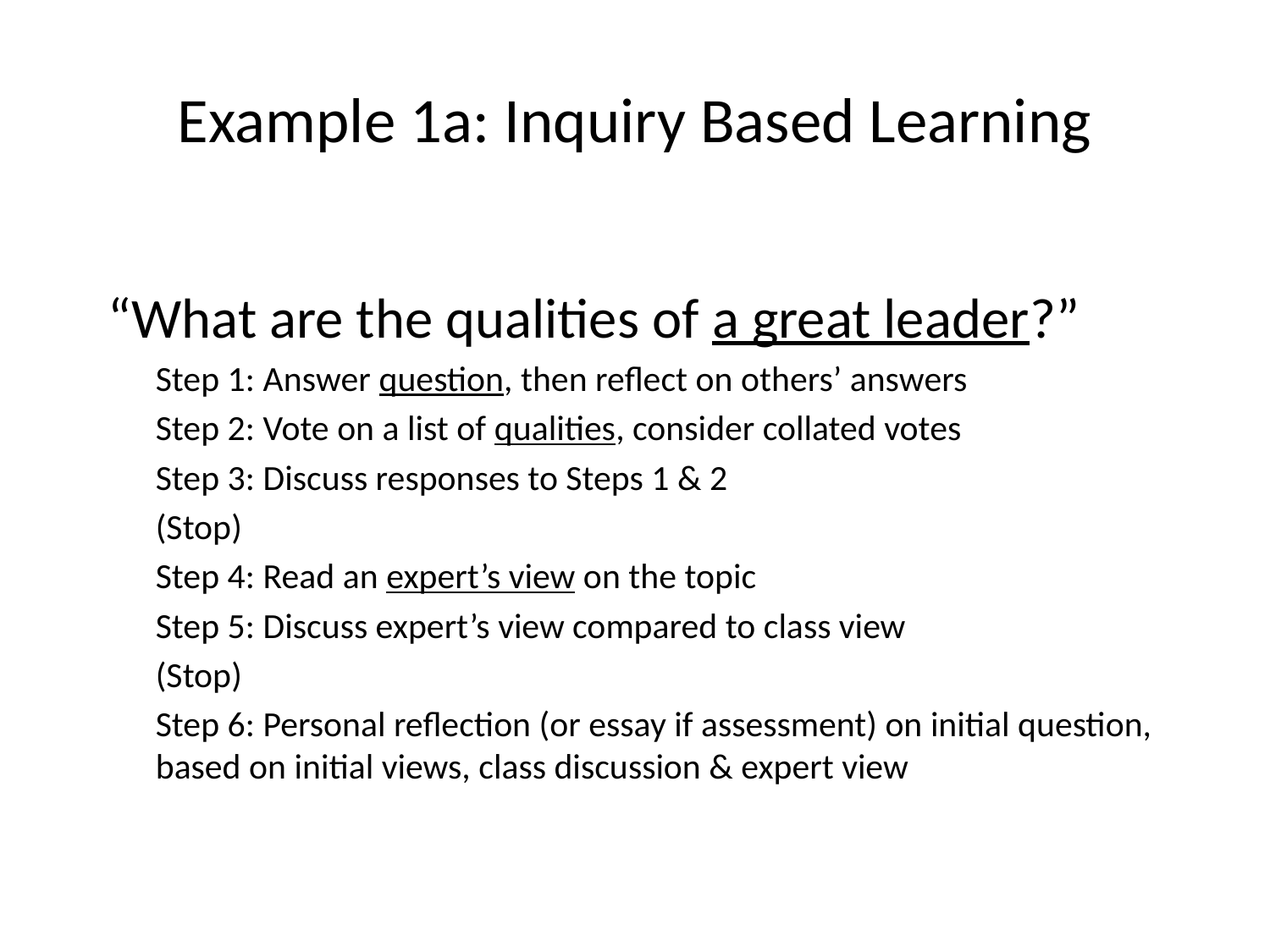

# Example 1a: Inquiry Based Learning
“What are the qualities of a great leader?”
	Step 1: Answer question, then reflect on others’ answers
	Step 2: Vote on a list of qualities, consider collated votes
	Step 3: Discuss responses to Steps 1 & 2
	(Stop)
	Step 4: Read an expert’s view on the topic
	Step 5: Discuss expert’s view compared to class view
	(Stop)
	Step 6: Personal reflection (or essay if assessment) on initial question, based on initial views, class discussion & expert view